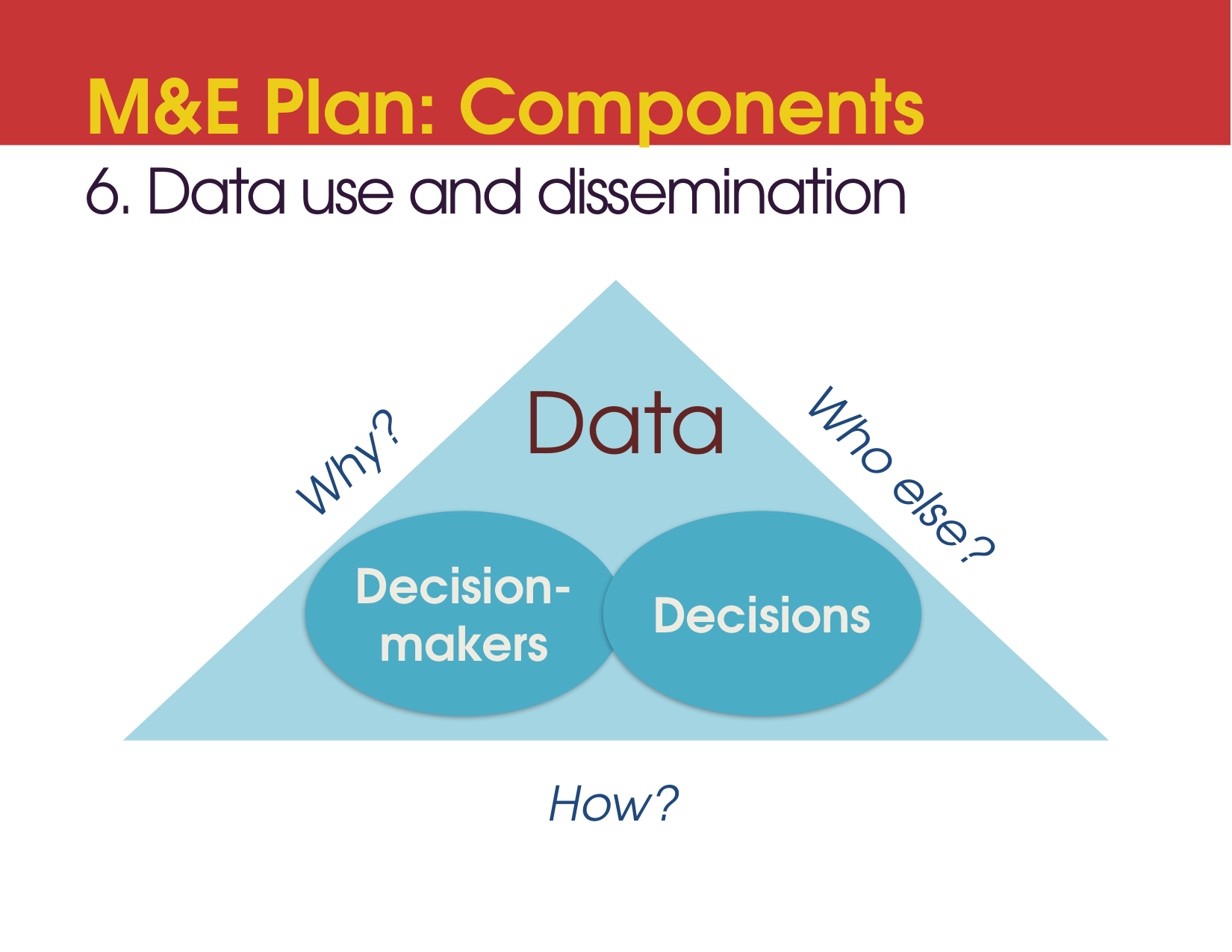

# M&E Plan: Components 6. Data use and dissemination

Data
Why?
Who else?
Decision-
makers
Decisions
How?